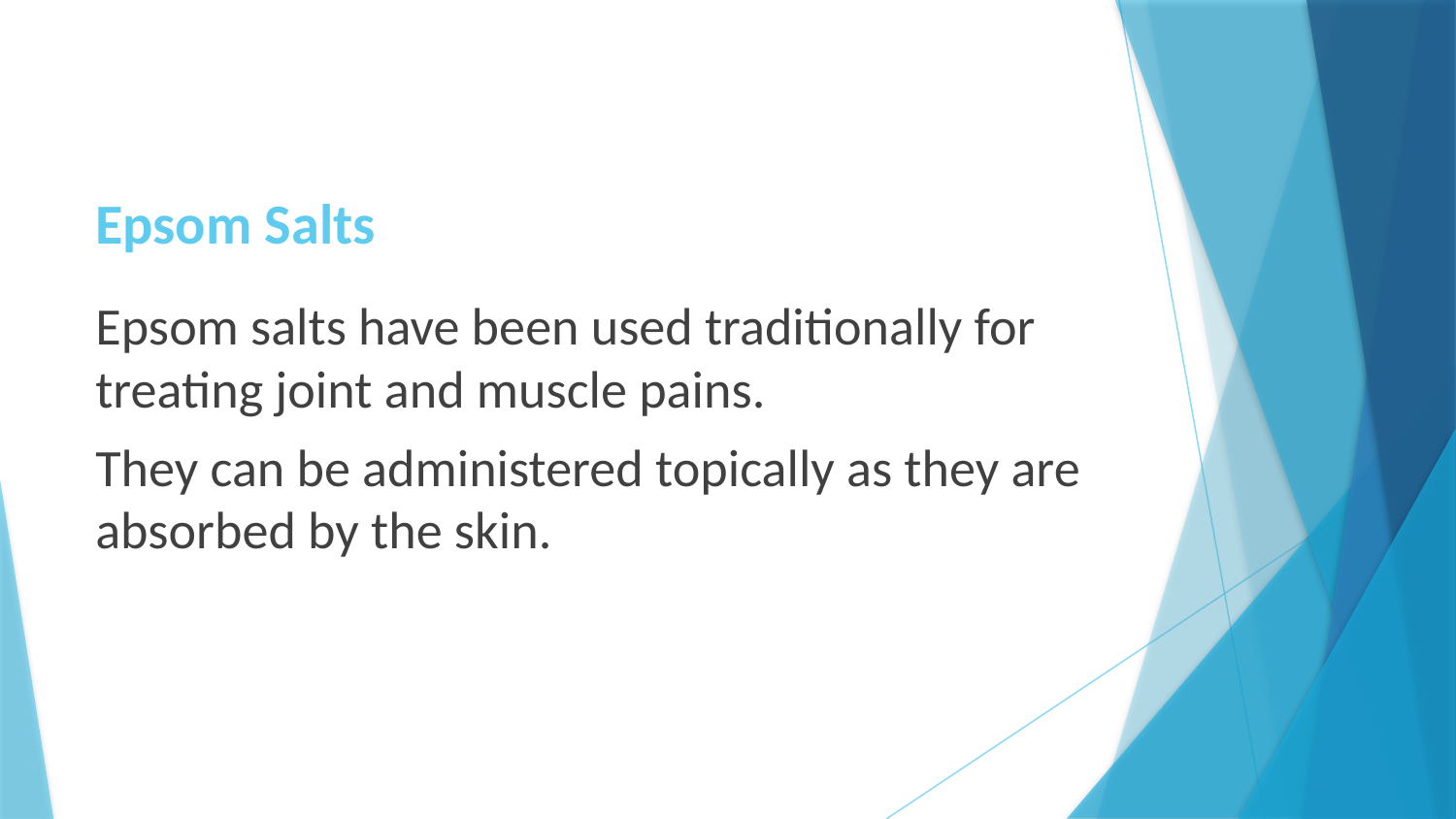

# Epsom Salts
Epsom salts have been used traditionally for treating joint and muscle pains.
They can be administered topically as they are absorbed by the skin.